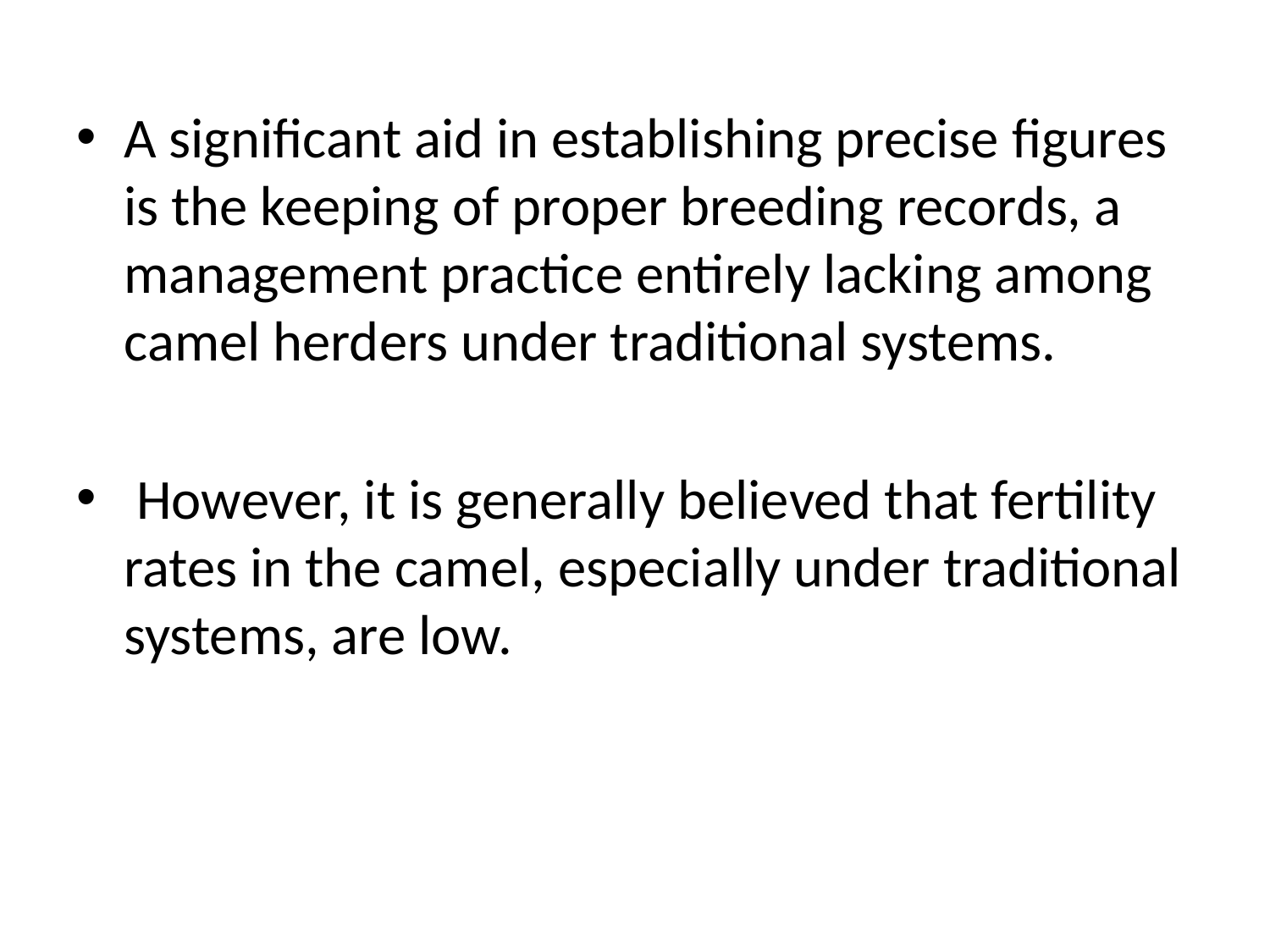

A significant aid in establishing precise figures is the keeping of proper breeding records, a management practice entirely lacking among camel herders under traditional systems.

 However, it is generally believed that fertility rates in the camel, especially under traditional systems, are low.